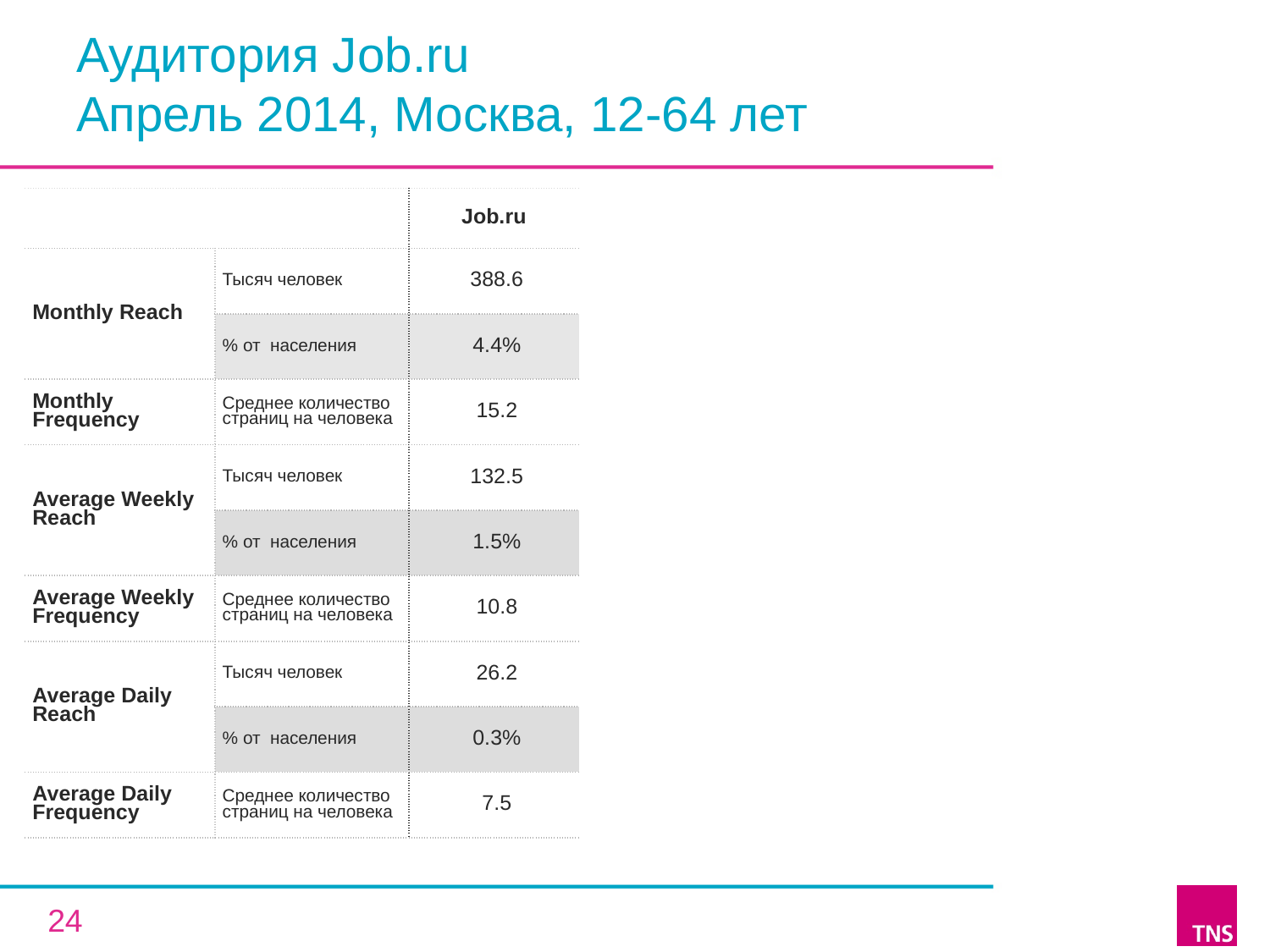

# Аудитория Job.ru Апрель 2014, Москва, 12-64 лет
|  |  | Job.ru |
| --- | --- | --- |
| Monthly Reach | Тысяч человек | 388.6 |
|  | % от населения | 4.4% |
| Monthly Frequency | Среднее количество страниц на человека | 15.2 |
| Average Weekly Reach | Тысяч человек | 132.5 |
|  | % от населения | 1.5% |
| Average Weekly Frequency | Среднее количество страниц на человека | 10.8 |
| Average Daily Reach | Тысяч человек | 26.2 |
|  | % от населения | 0.3% |
| Average Daily Frequency | Среднее количество страниц на человека | 7.5 |

24